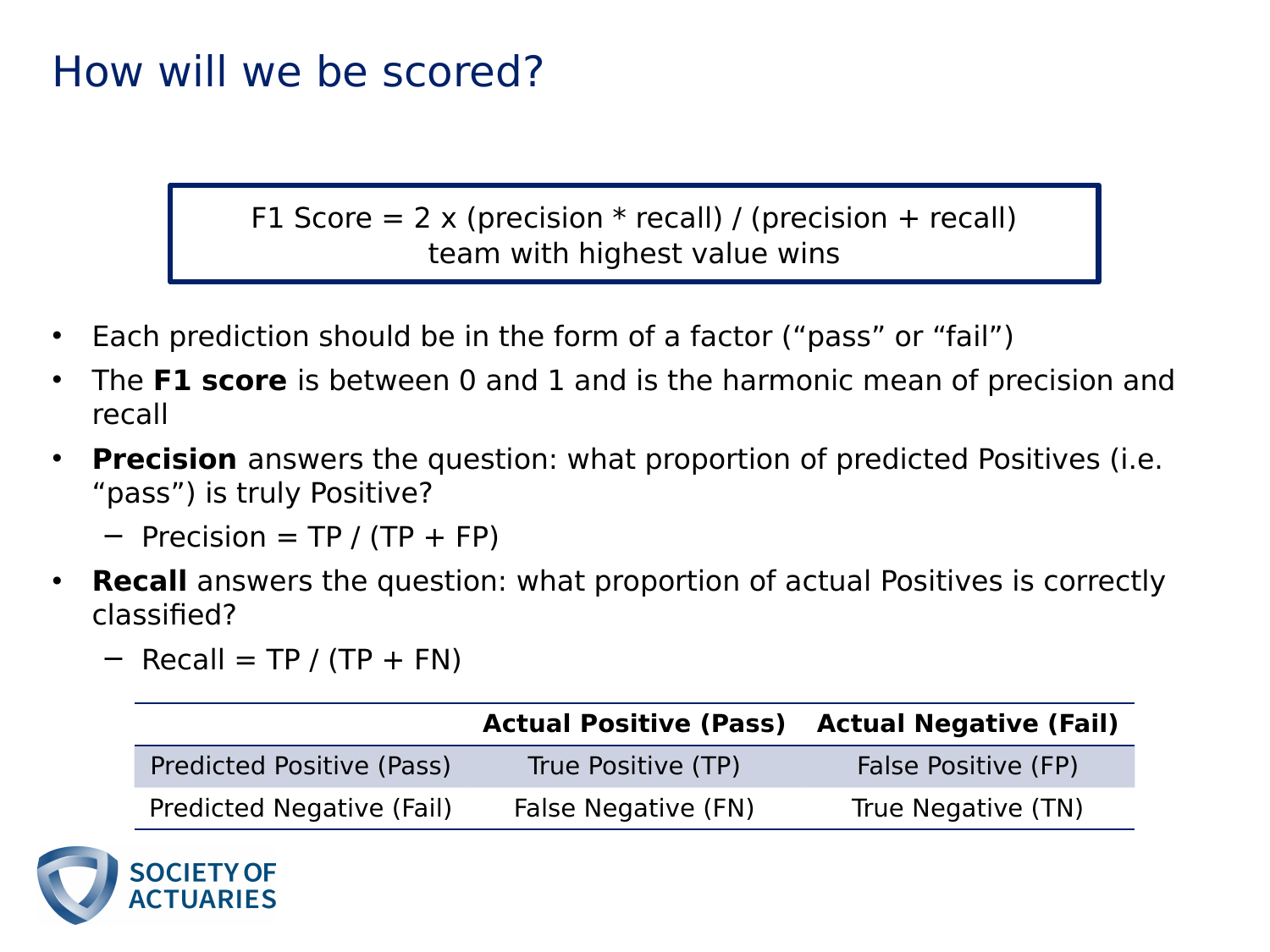

# How will we be scored?

Each prediction should be in the form of a factor (“pass” or “fail”)
The F1 score is between 0 and 1 and is the harmonic mean of precision and recall
Precision answers the question: what proportion of predicted Positives (i.e. “pass”) is truly Positive?
Precision = TP / (TP + FP)
Recall answers the question: what proportion of actual Positives is correctly classified?
Recall = TP / (TP + FN)

F1 Score = 2 x (precision * recall) / (precision + recall)
team with highest value wins
|  | Actual Positive (Pass) | Actual Negative (Fail) |
| --- | --- | --- |
| Predicted Positive (Pass) | True Positive (TP) | False Positive (FP) |
| Predicted Negative (Fail) | False Negative (FN) | True Negative (TN) |